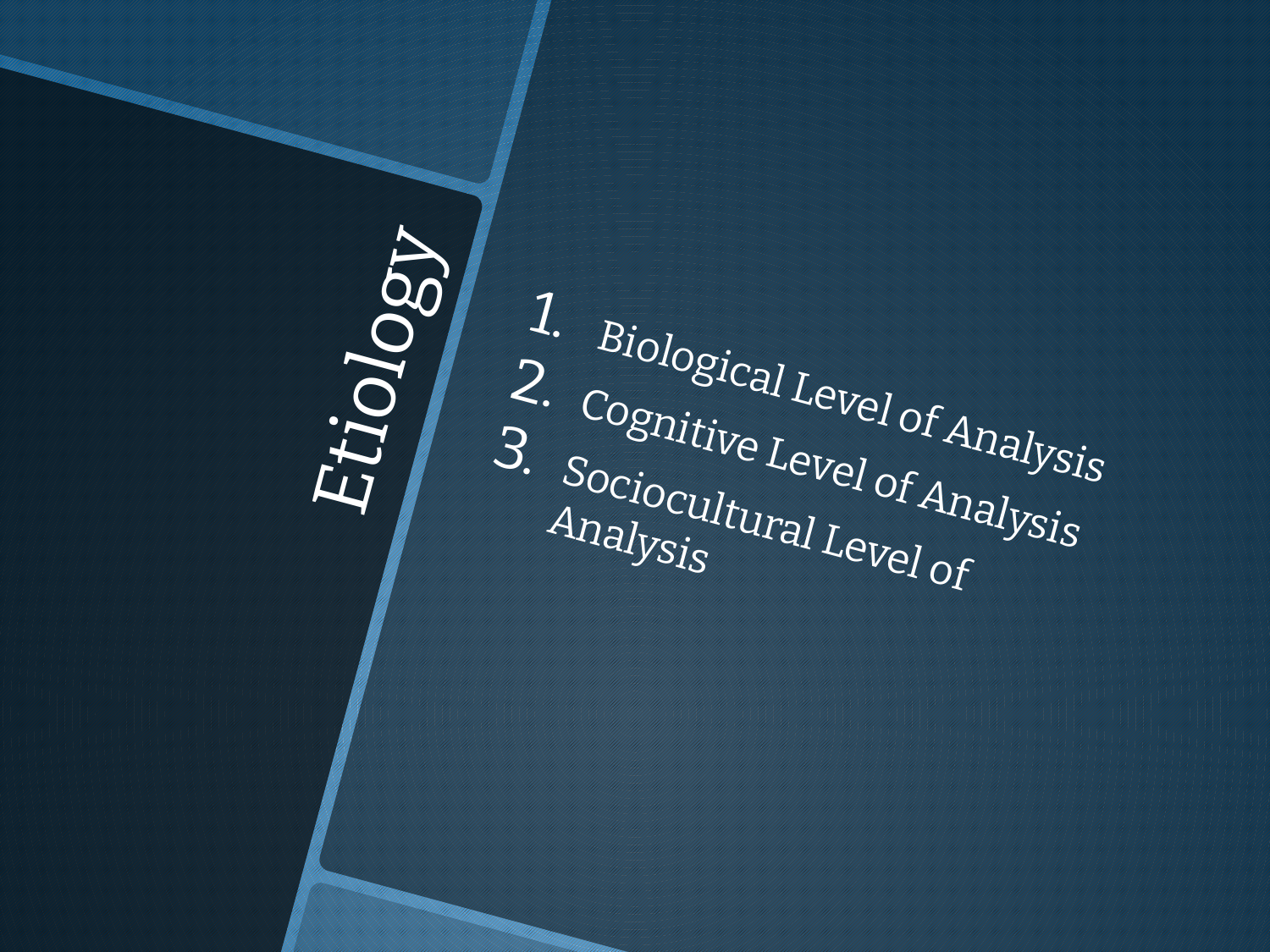

Biological Level of Analysis
Cognitive Level of Analysis
Sociocultural Level of Analysis
# Etiology